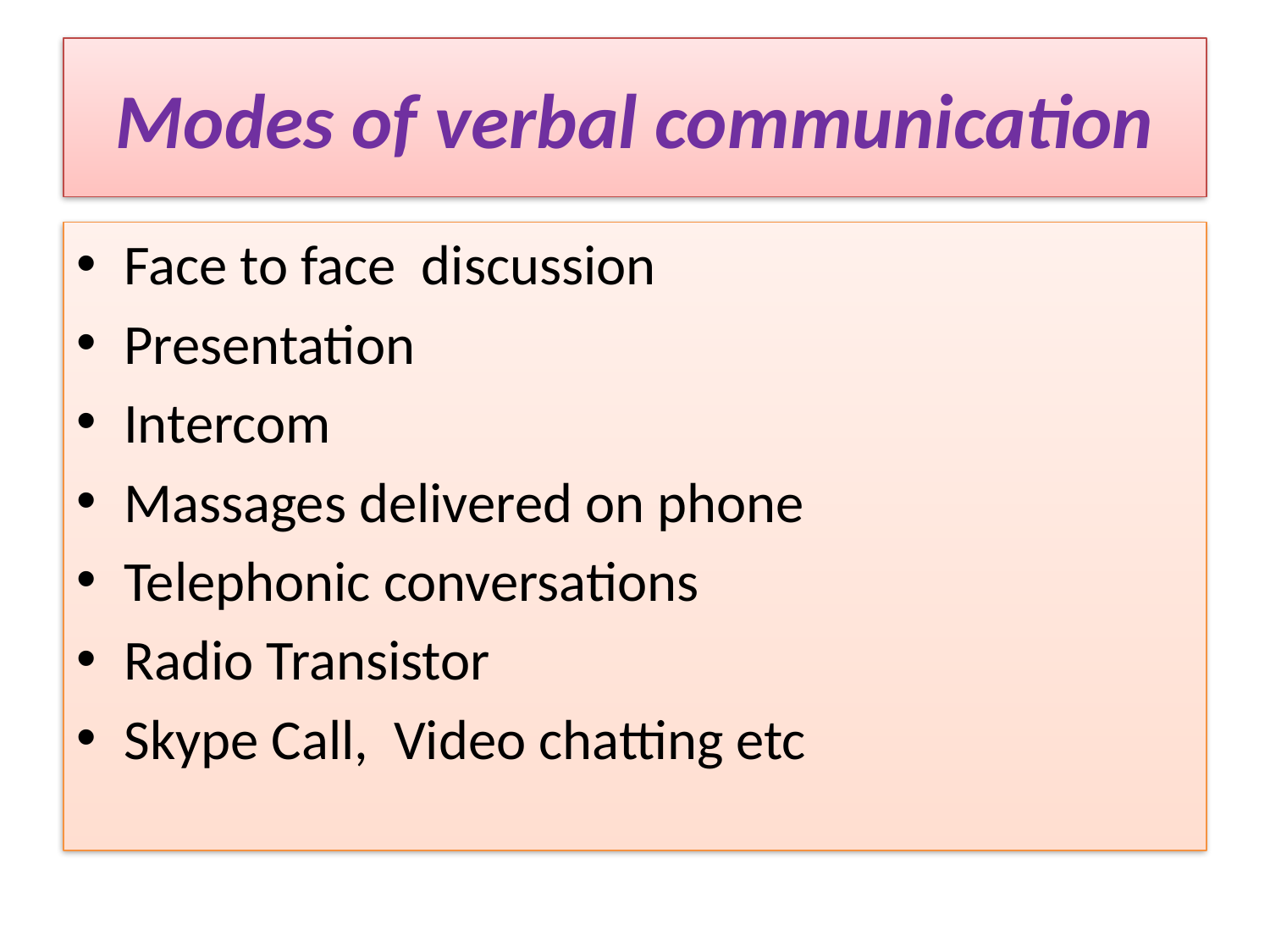

# Modes of verbal communication
Face to face  discussion
Presentation
Intercom
Massages delivered on phone
Telephonic conversations
Radio Transistor
Skype Call,  Video chatting etc